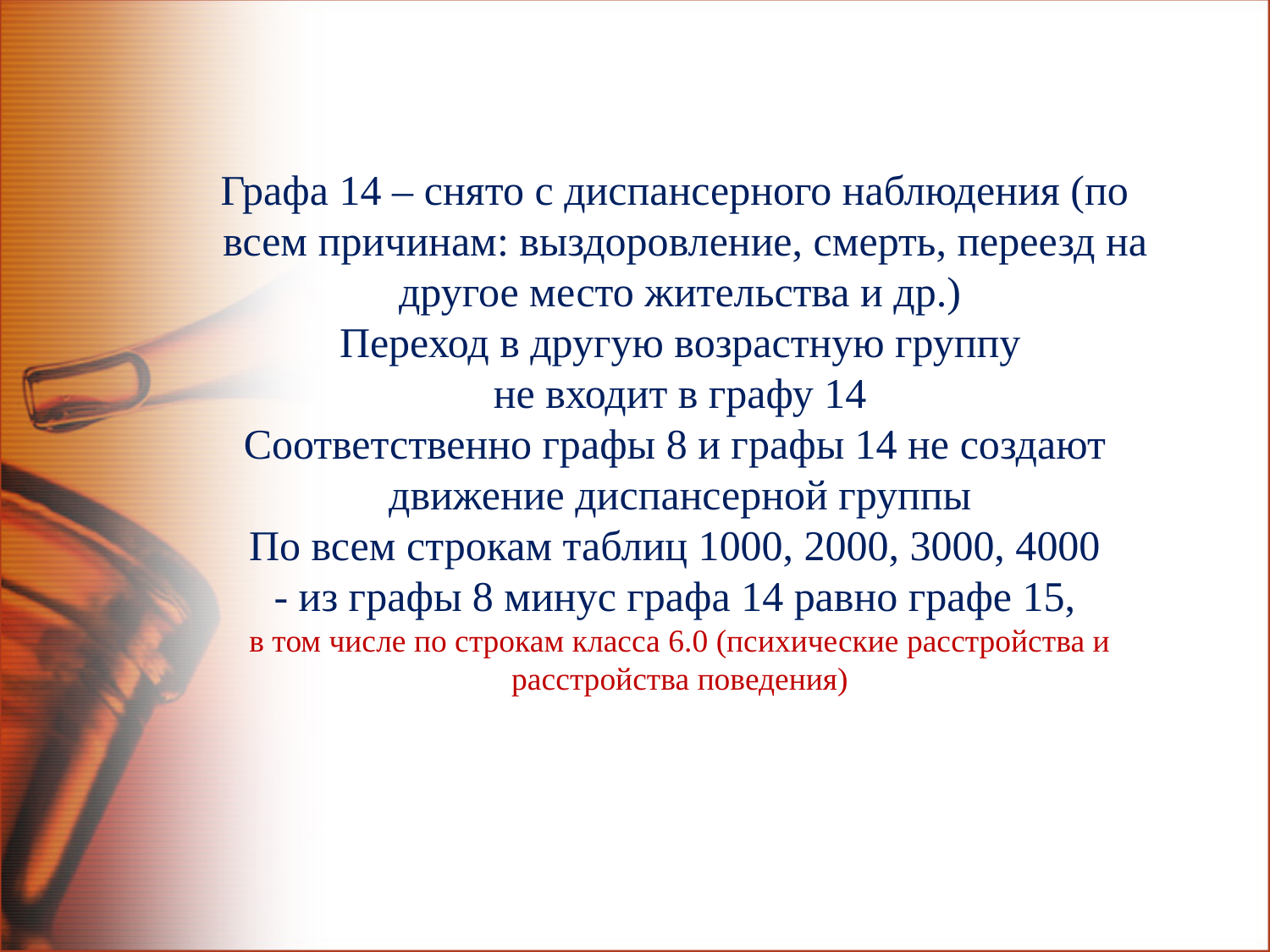

Графа 14 – снято с диспансерного наблюдения (по
  всем причинам: выздоровление, смерть, переезд на
другое место жительства и др.)
Переход в другую возрастную группу
не входит в графу 14
Соответственно графы 8 и графы 14 не создают  движение диспансерной группы
По всем строкам таблиц 1000, 2000, 3000, 4000
- из графы 8 минус графа 14 равно графе 15,
в том числе по строкам класса 6.0 (психические расстройства и расстройства поведения)